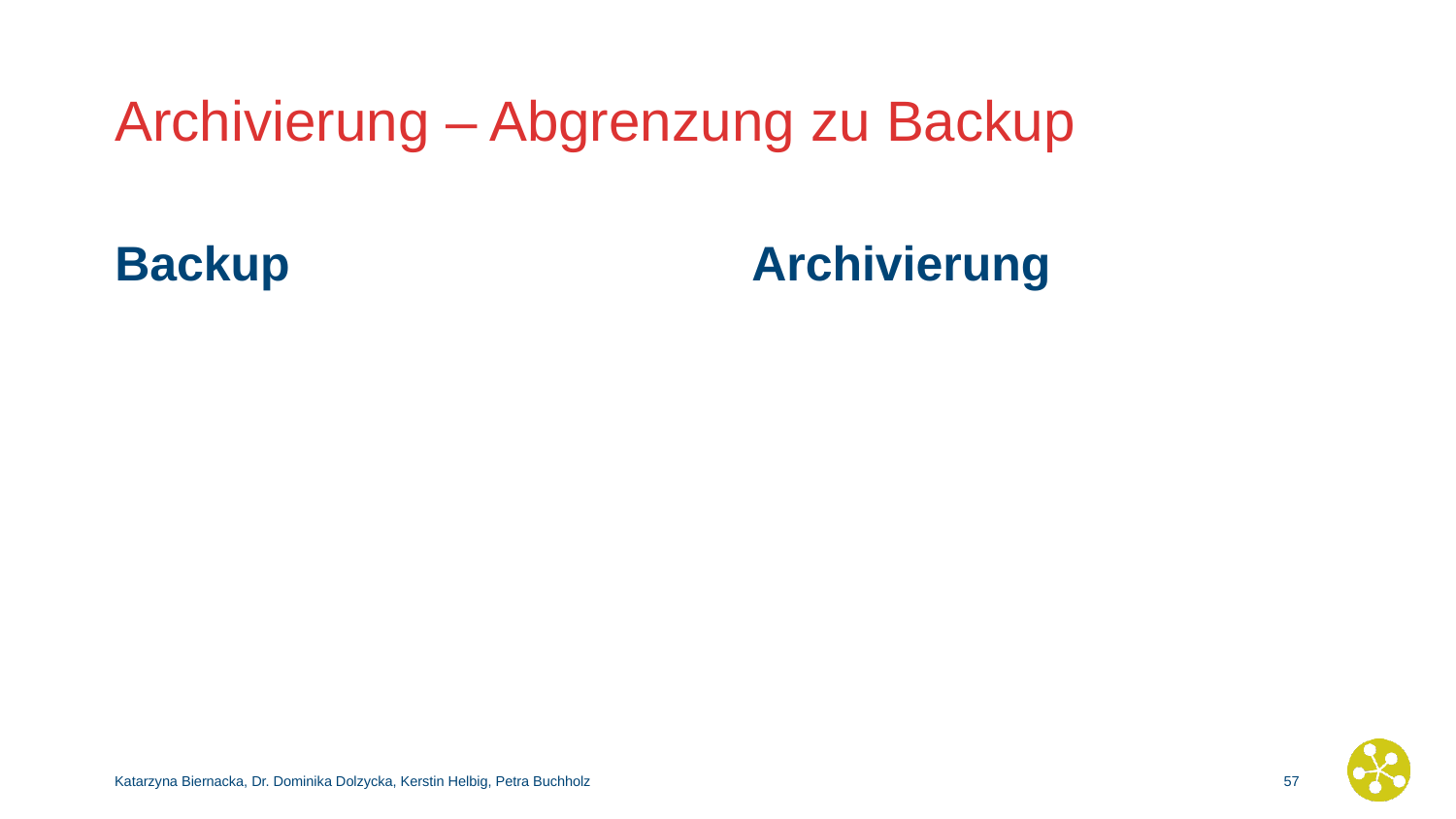

# Archivierung – Abgrenzung zu Backup
Backup
Archivierung

Katarzyna Biernacka, Dr. Dominika Dolzycka, Kerstin Helbig, Petra Buchholz
57